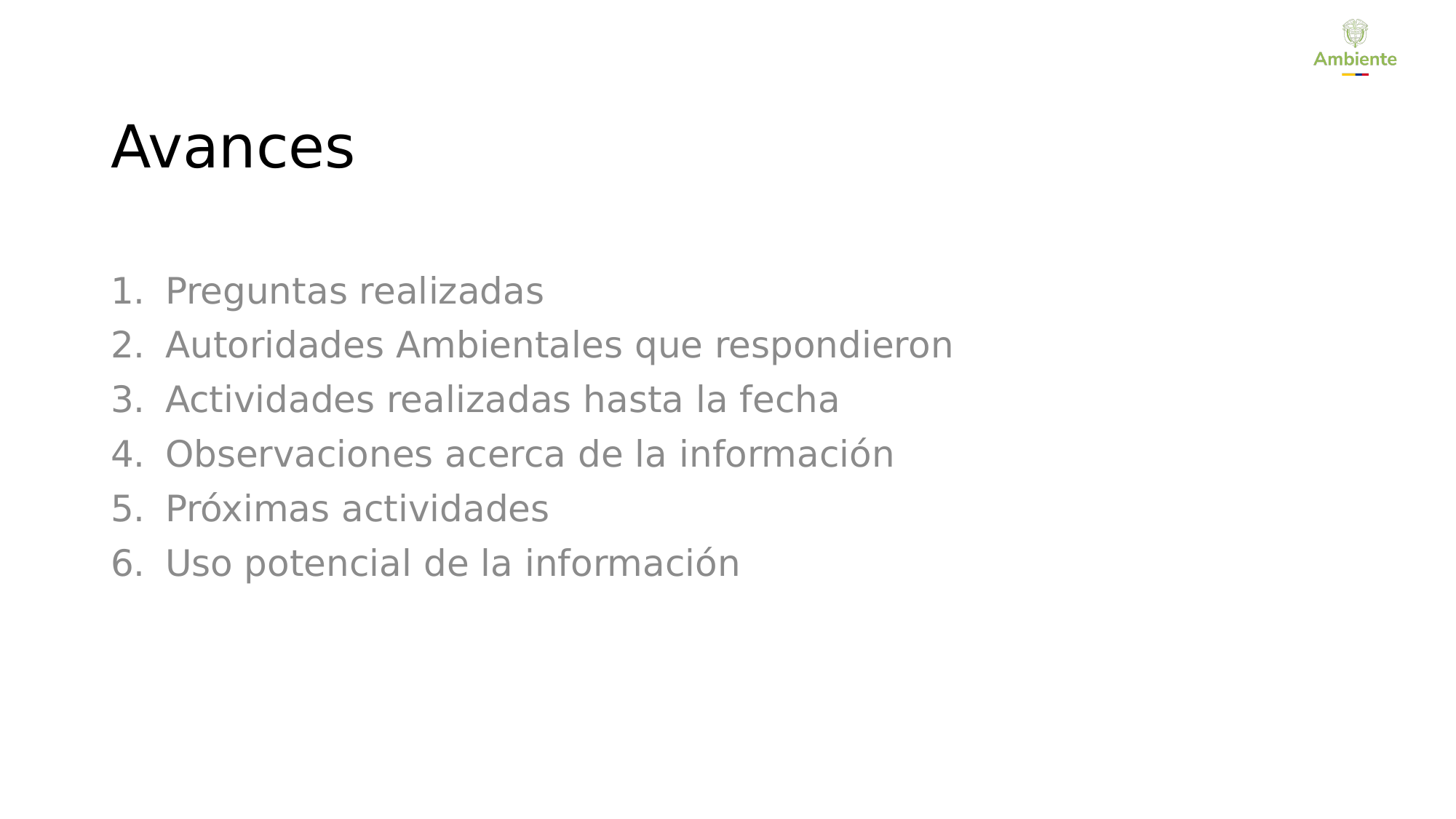

# Avances
Preguntas realizadas
Autoridades Ambientales que respondieron
Actividades realizadas hasta la fecha
Observaciones acerca de la información
Próximas actividades
Uso potencial de la información